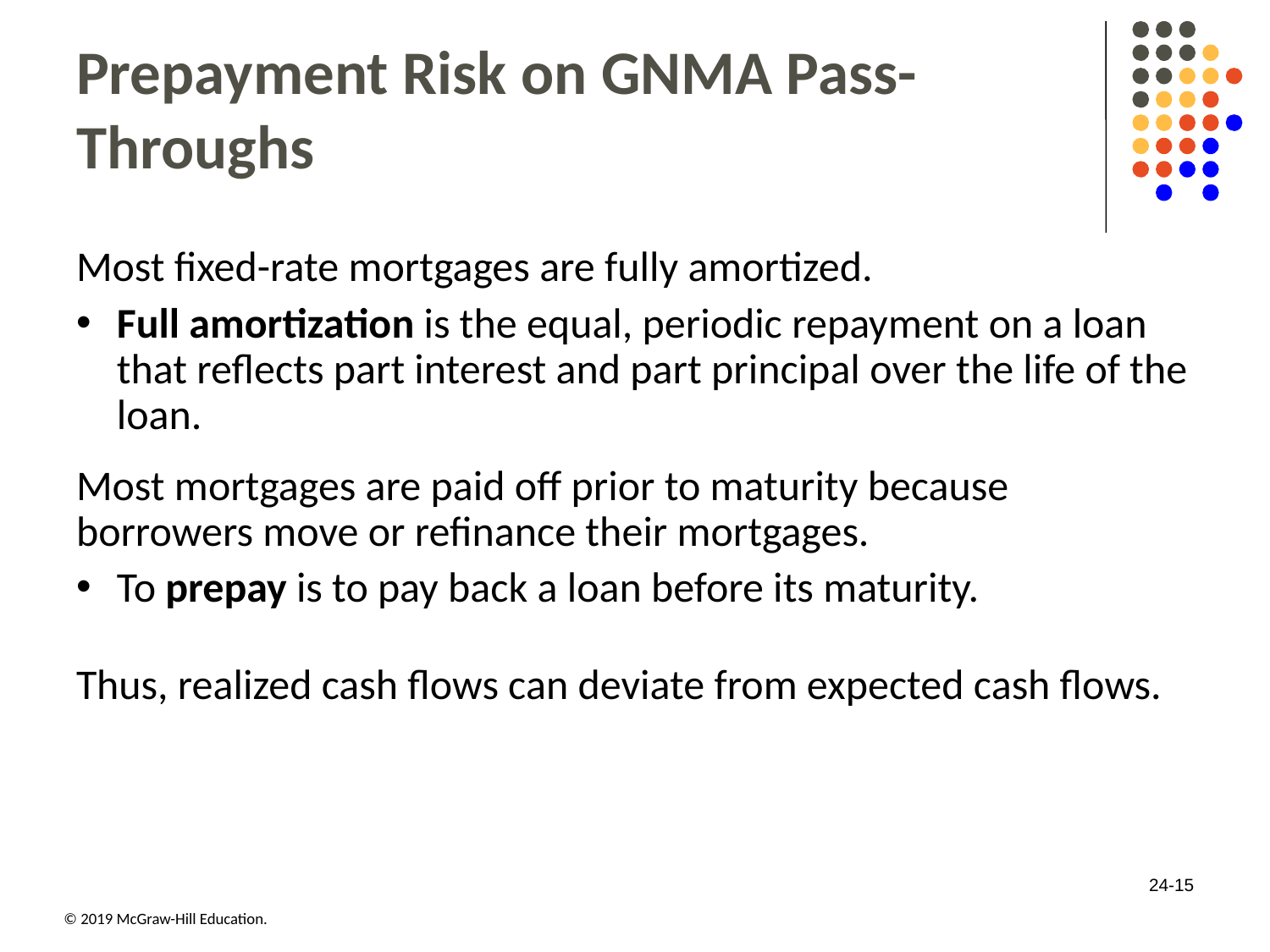

# Prepayment Risk on GNMA Pass-Throughs
Most fixed-rate mortgages are fully amortized.
Full amortization is the equal, periodic repayment on a loan that reflects part interest and part principal over the life of the loan.
Most mortgages are paid off prior to maturity because borrowers move or refinance their mortgages.
To prepay is to pay back a loan before its maturity.
Thus, realized cash flows can deviate from expected cash flows.
24-15